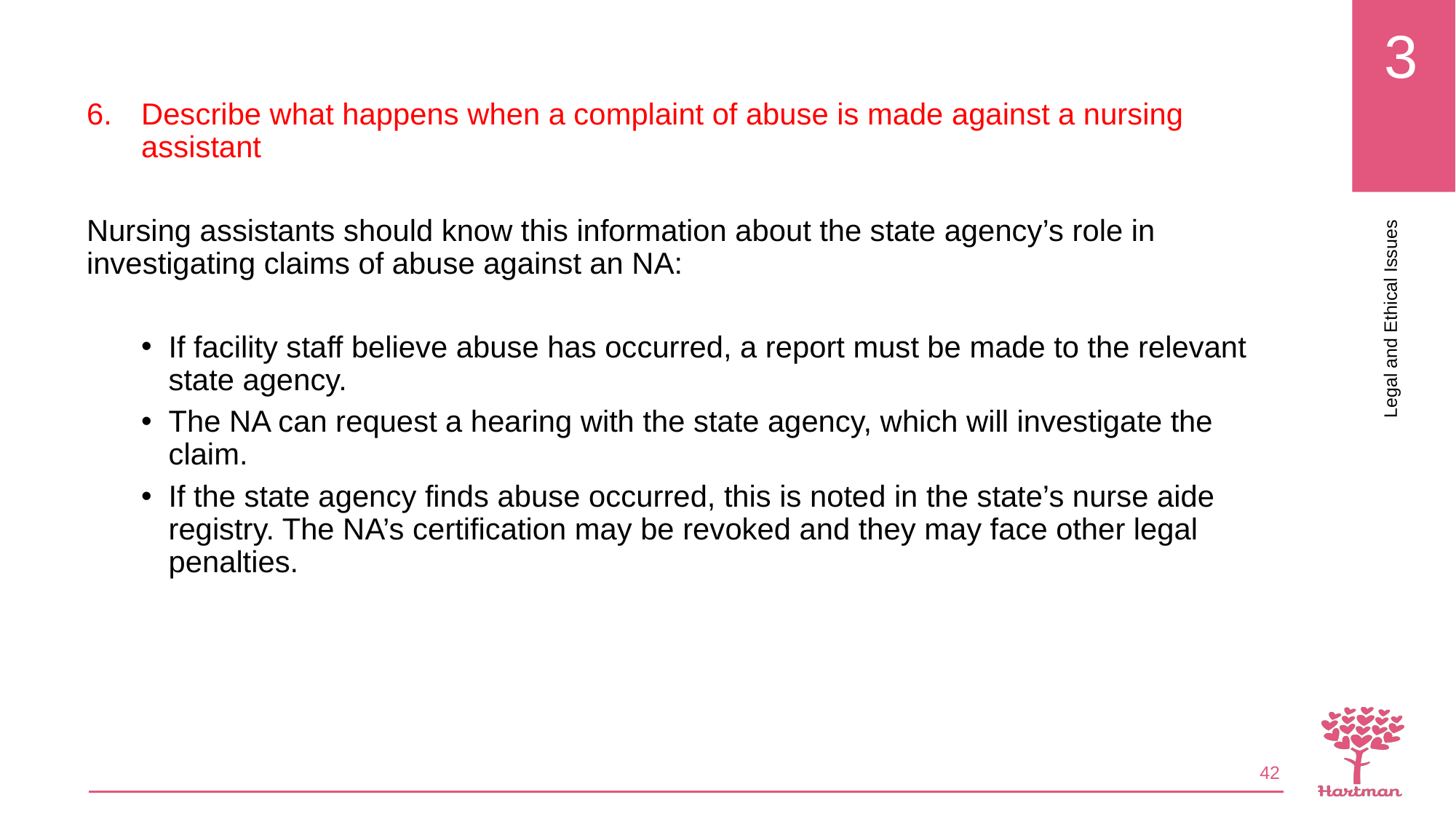

Describe what happens when a complaint of abuse is made against a nursing assistant

Nursing assistants should know this information about the state agency’s role in investigating claims of abuse against an NA:

If facility staff believe abuse has occurred, a report must be made to the relevant state agency.
The NA can request a hearing with the state agency, which will investigate the claim.
If the state agency finds abuse occurred, this is noted in the state’s nurse aide registry. The NA’s certification may be revoked and they may face other legal penalties.

42